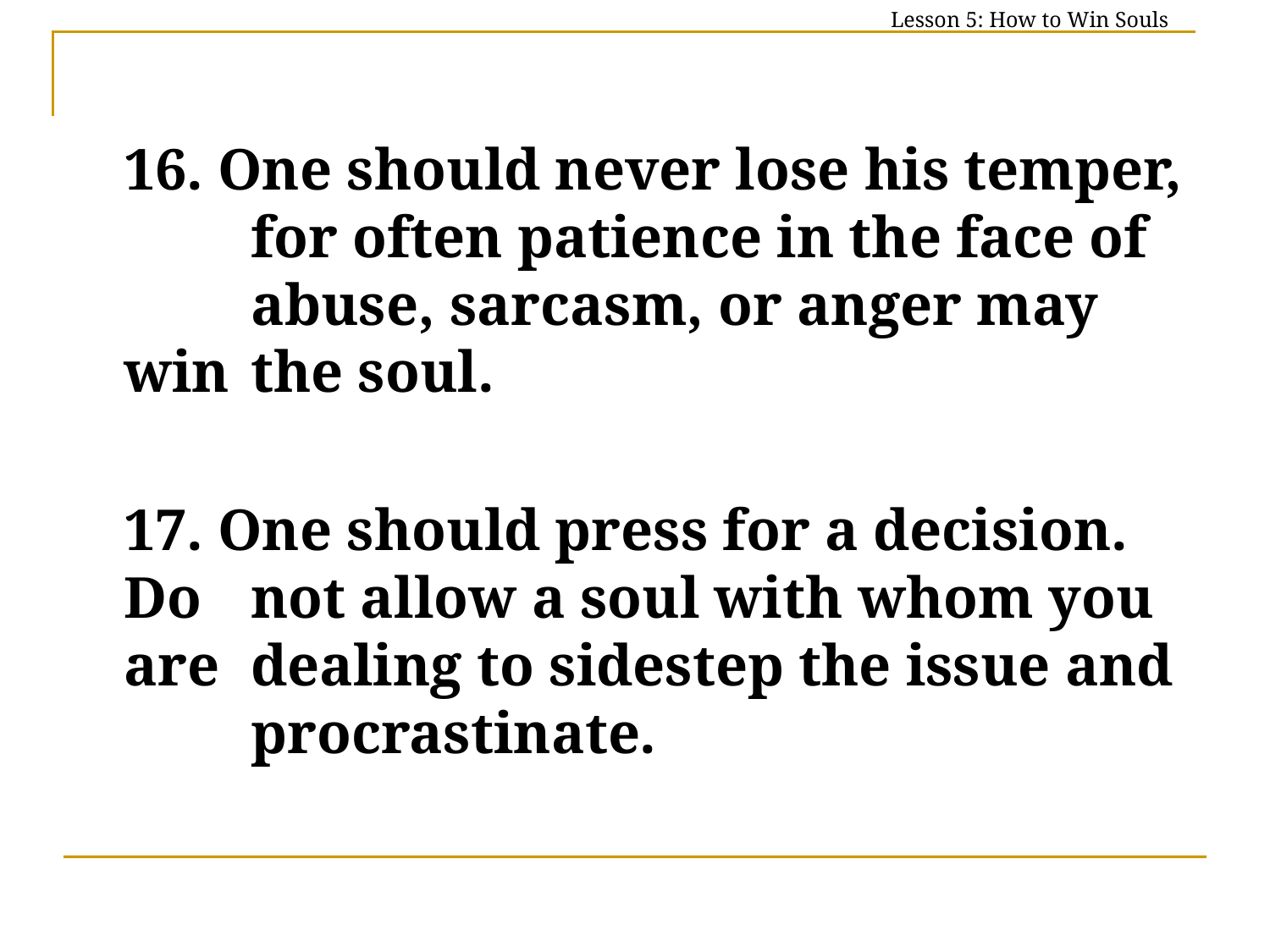

Lesson 5: How to Win Souls
	16. One should never lose his temper, 	for often patience in the face of 	abuse, sarcasm, or anger may win 	the soul.

	17. One should press for a decision. Do 	not allow a soul with whom you are 	dealing to sidestep the issue and 	procrastinate.